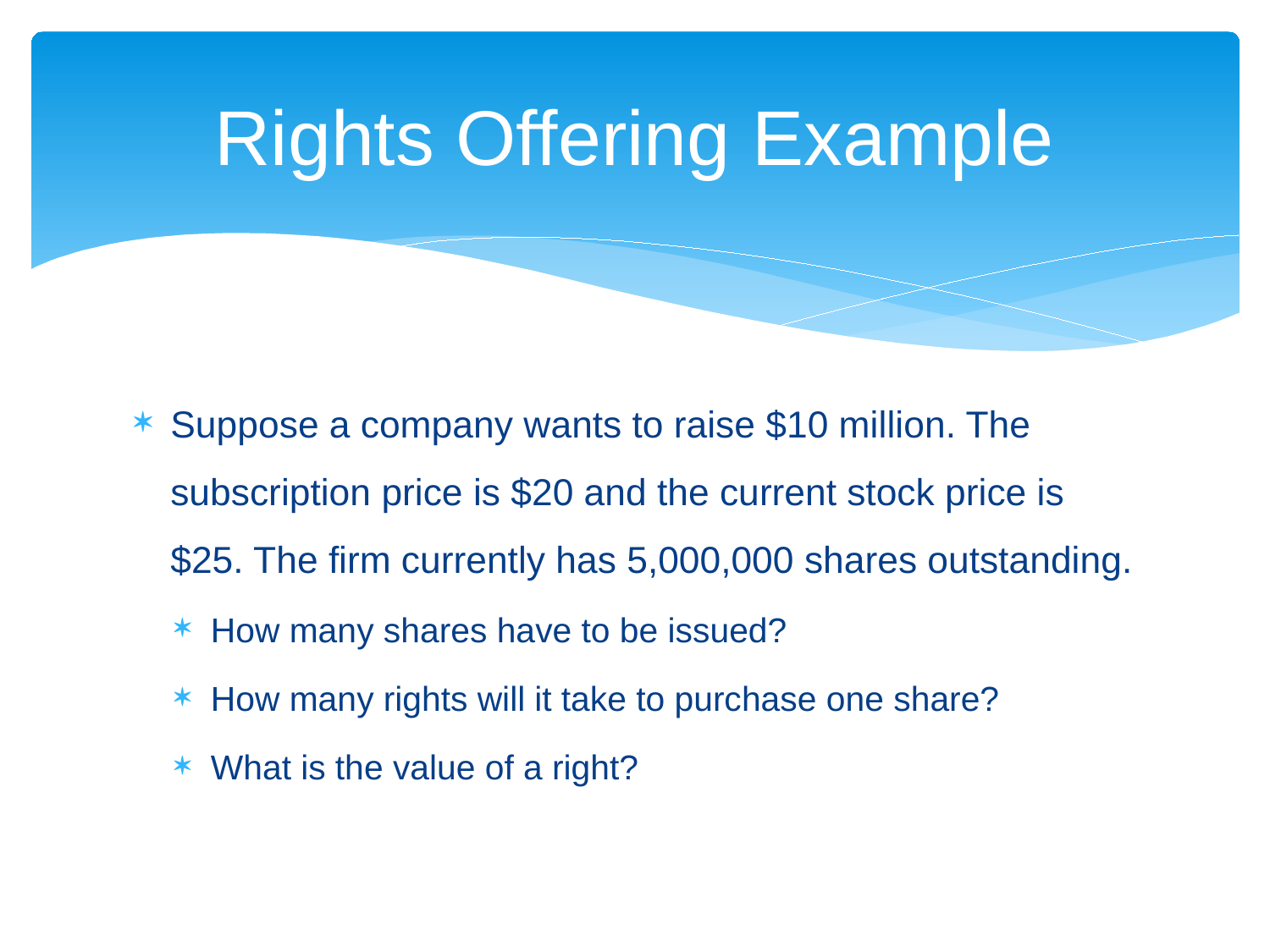

# Rights Offering Example
Suppose a company wants to raise $10 million. The subscription price is $20 and the current stock price is $25. The firm currently has 5,000,000 shares outstanding.
How many shares have to be issued?
How many rights will it take to purchase one share?
What is the value of a right?